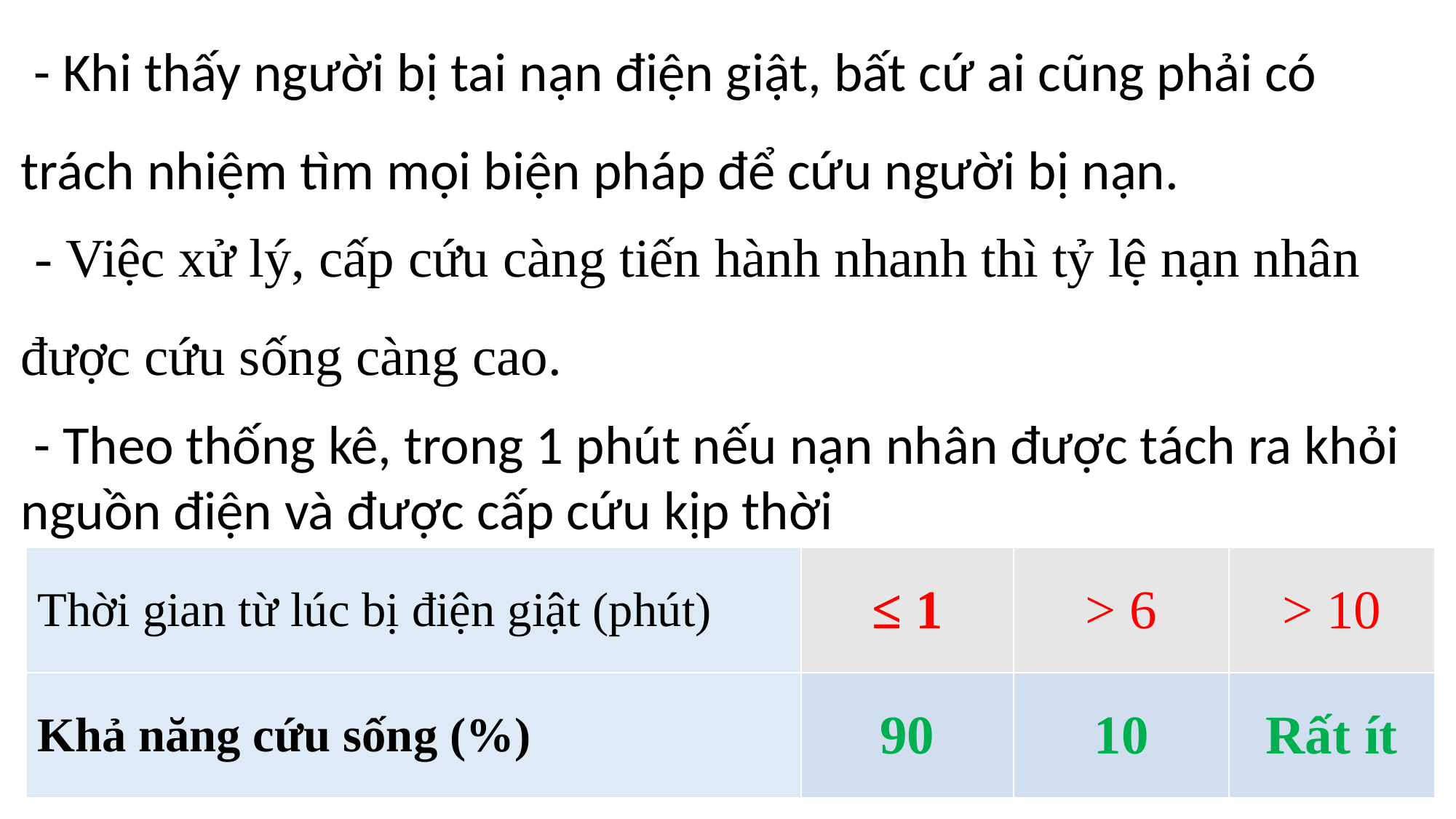

- Khi thấy người bị tai nạn điện giật, bất cứ ai cũng phải có trách nhiệm tìm mọi biện pháp để cứu người bị nạn.
 - Việc xử lý, cấp cứu càng tiến hành nhanh thì tỷ lệ nạn nhân được cứu sống càng cao.
 - Theo thống kê, trong 1 phút nếu nạn nhân được tách ra khỏi
nguồn điện và được cấp cứu kịp thời
| Thời gian từ lúc bị điện giật (phút) | ≤ 1 | > 6 | > 10 |
| --- | --- | --- | --- |
| Khả năng cứu sống (%) | 90 | 10 | Rất ít |
11